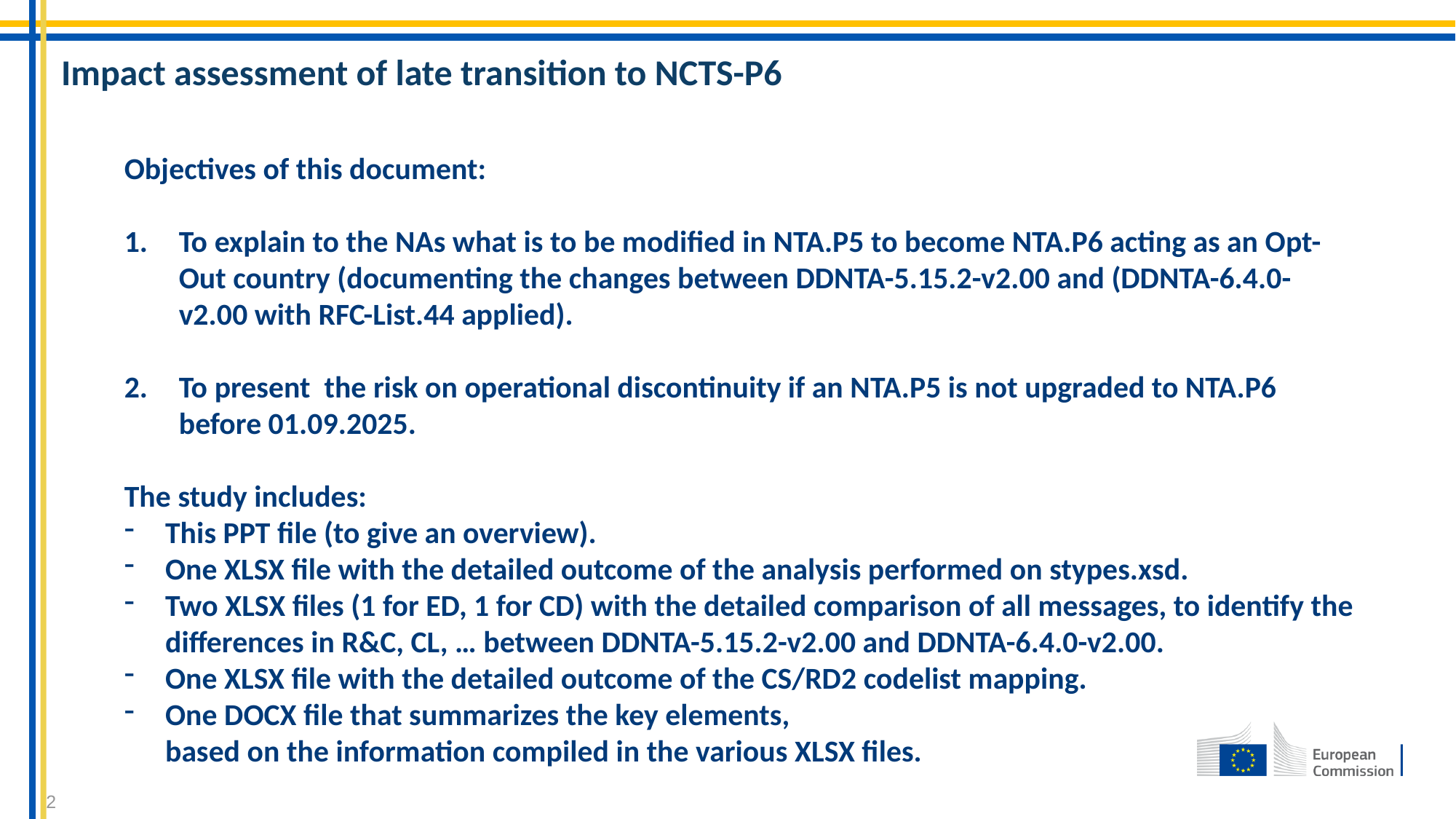

Impact assessment of late transition to NCTS-P6
Objectives of this document:

To explain to the NAs what is to be modified in NTA.P5 to become NTA.P6 acting as an Opt-Out country (documenting the changes between DDNTA-5.15.2-v2.00 and (DDNTA-6.4.0-v2.00 with RFC-List.44 applied).

To present  the risk on operational discontinuity if an NTA.P5 is not upgraded to NTA.P6 before 01.09.2025.

The study includes:
This PPT file (to give an overview).
One XLSX file with the detailed outcome of the analysis performed on stypes.xsd.
Two XLSX files (1 for ED, 1 for CD) with the detailed comparison of all messages, to identify the differences in R&C, CL, … between DDNTA-5.15.2-v2.00 and DDNTA-6.4.0-v2.00.
One XLSX file with the detailed outcome of the CS/RD2 codelist mapping.
One DOCX file that summarizes the key elements,
based on the information compiled in the various XLSX files.

2